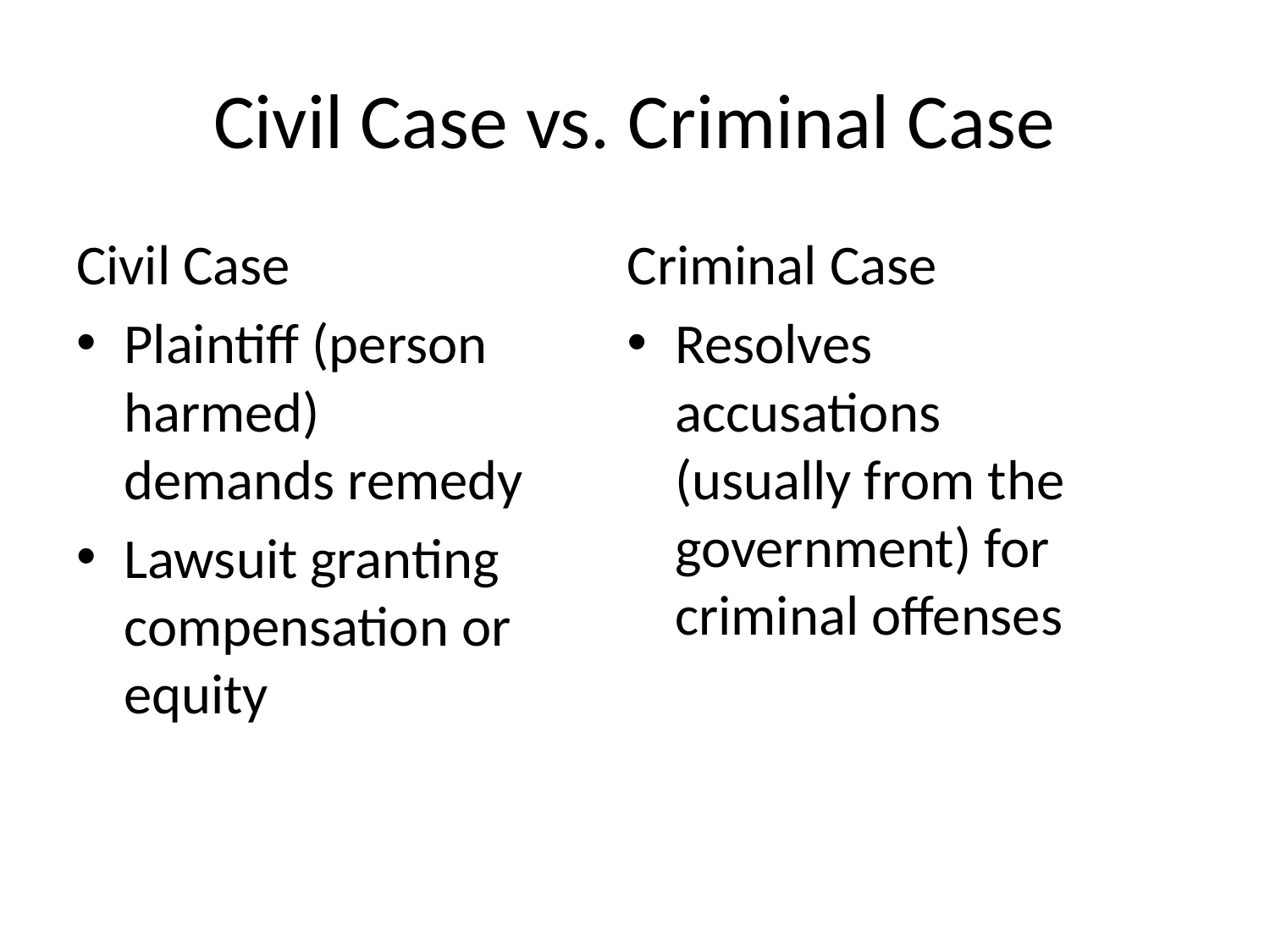

# Civil Case vs. Criminal Case
Civil Case
Plaintiff (person harmed) demands remedy
Lawsuit granting compensation or equity
Criminal Case
Resolves accusations (usually from the government) for criminal offenses